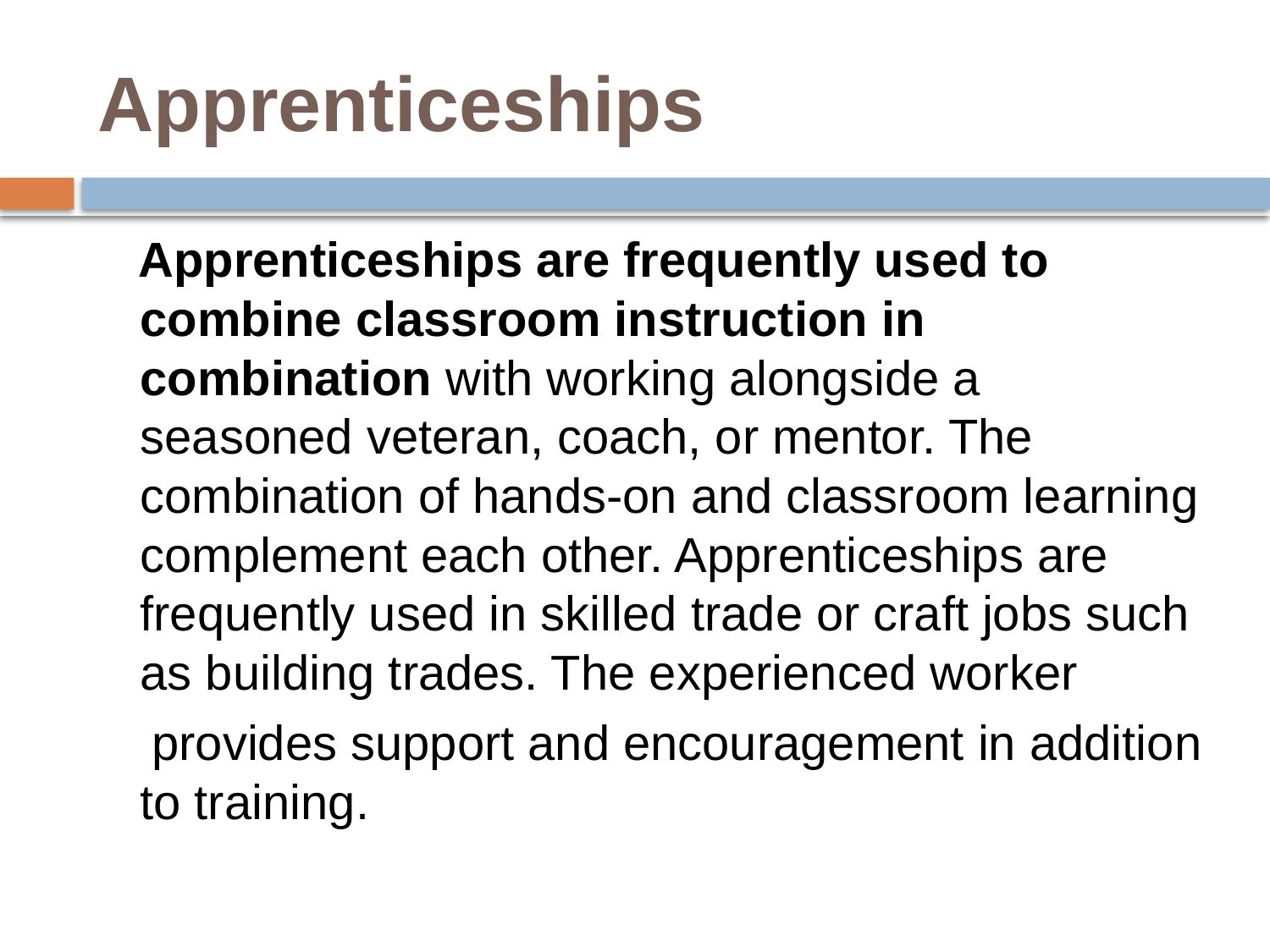

# Apprenticeships
   Apprenticeships are frequently used to combine classroom instruction in combination with working alongside a seasoned veteran, coach, or mentor. The combination of hands-on and classroom learning complement each other. Apprenticeships are frequently used in skilled trade or craft jobs such as building trades. The experienced worker
    provides support and encouragement in addition to training.